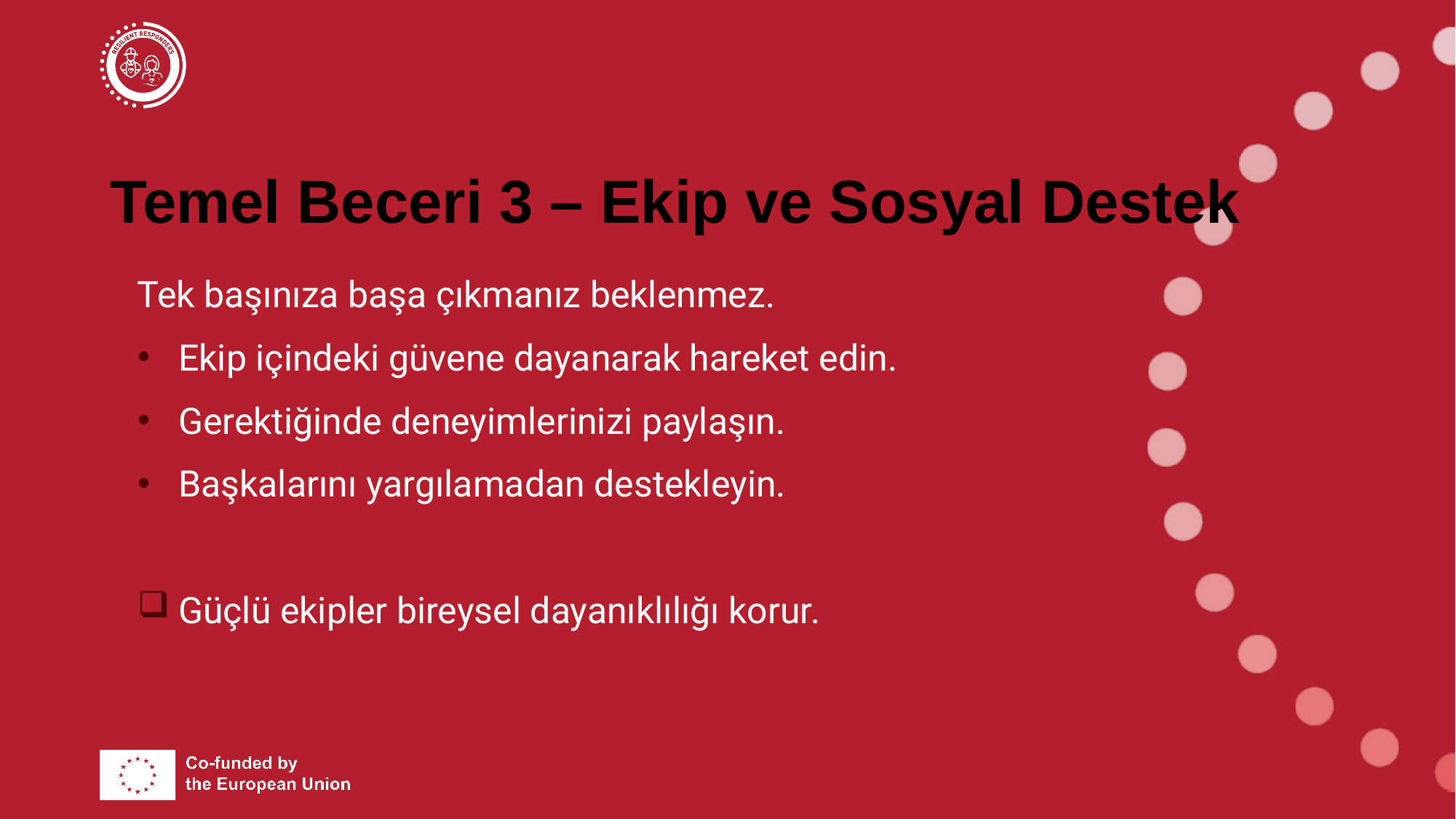

# Temel Beceri 3 – Ekip ve Sosyal Destek
Tek başınıza başa çıkmanız beklenmez.
Ekip içindeki güvene dayanarak hareket edin.
Gerektiğinde deneyimlerinizi paylaşın.
Başkalarını yargılamadan destekleyin.

Güçlü ekipler bireysel dayanıklılığı korur.